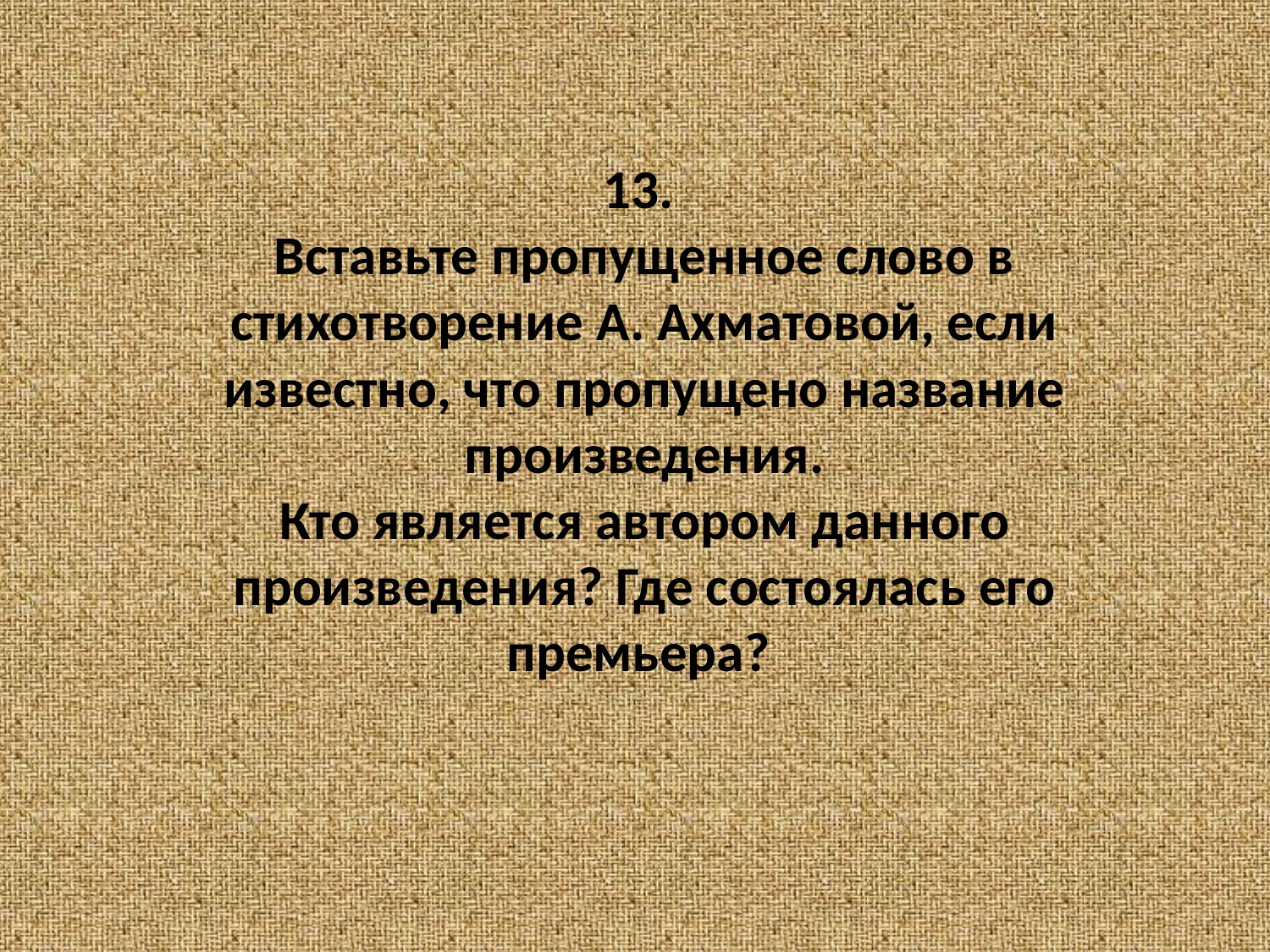

# 13. Вставьте пропущенное слово в стихотворение А. Ахматовой, если известно, что пропущено название произведения. Кто является автором данного произведения? Где состоялась его премьера?